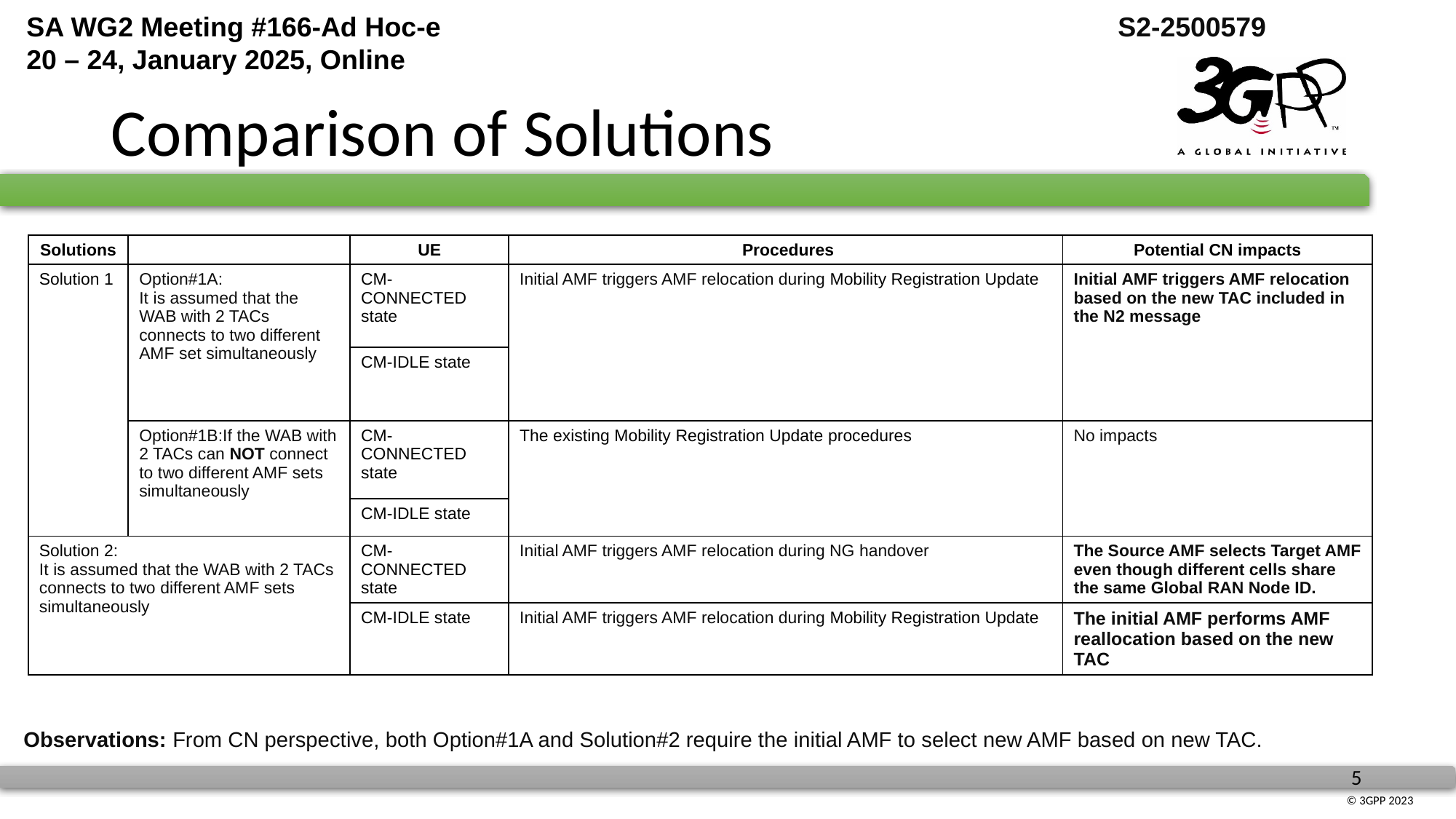

# Comparison of Solutions
| Solutions |  | UE | Procedures | Potential CN impacts |
| --- | --- | --- | --- | --- |
| Solution 1 | Option#1A: It is assumed that the WAB with 2 TACs connects to two different AMF set simultaneously | CM-CONNECTED state | Initial AMF triggers AMF relocation during Mobility Registration Update | Initial AMF triggers AMF relocation based on the new TAC included in the N2 message |
|  |  | CM-IDLE state |  |  |
|  | Option#1B:If the WAB with 2 TACs can NOT connect to two different AMF sets simultaneously | CM-CONNECTED state | The existing Mobility Registration Update procedures | No impacts |
|  |  | CM-IDLE state |  |  |
| Solution 2: It is assumed that the WAB with 2 TACs connects to two different AMF sets simultaneously |  | CM-CONNECTED state | Initial AMF triggers AMF relocation during NG handover | The Source AMF selects Target AMF even though different cells share the same Global RAN Node ID. |
|  |  | CM-IDLE state | Initial AMF triggers AMF relocation during Mobility Registration Update | The initial AMF performs AMF reallocation based on the new TAC |
Observations: From CN perspective, both Option#1A and Solution#2 require the initial AMF to select new AMF based on new TAC.